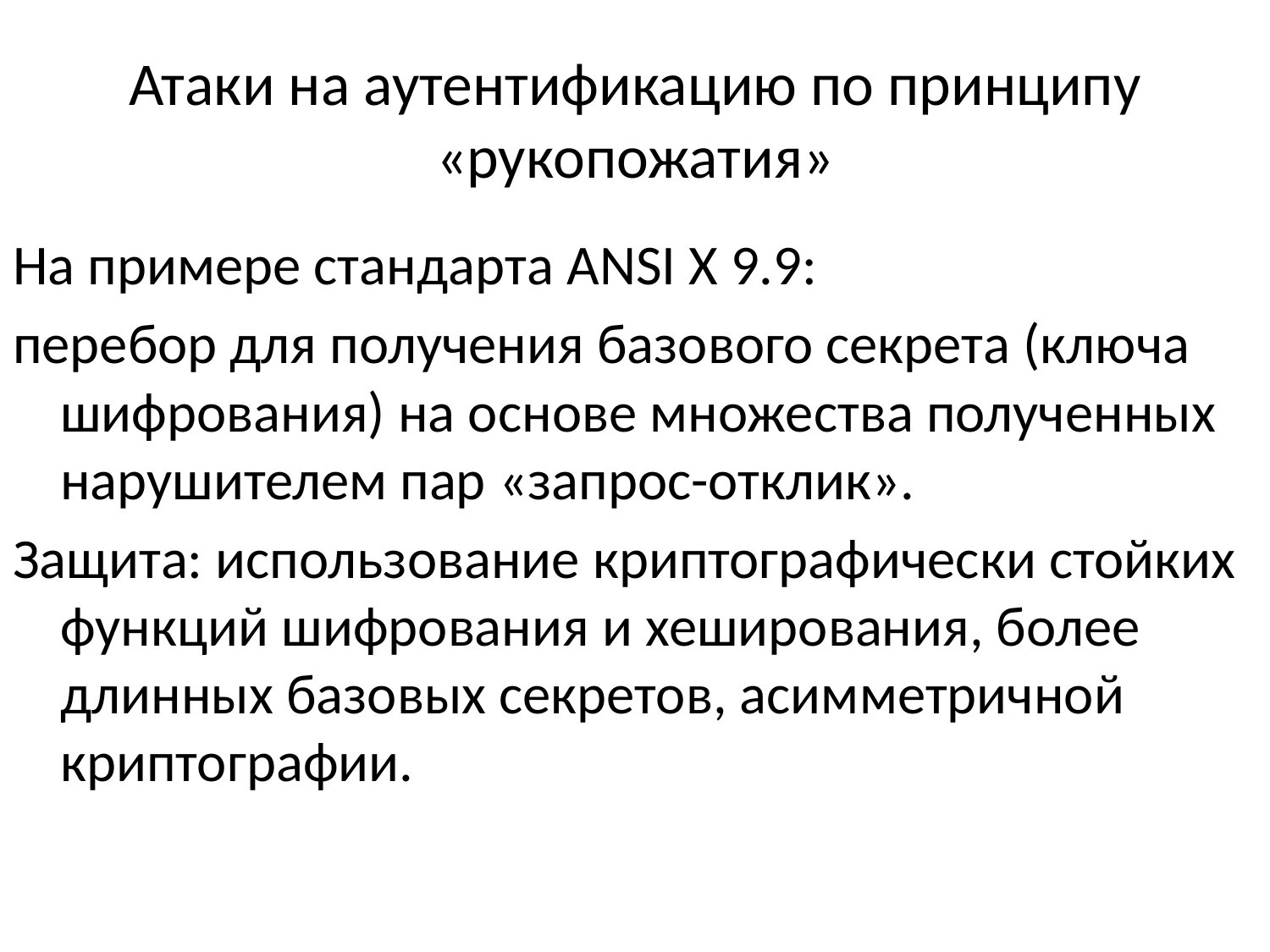

# Атаки на аутентификацию по принципу «рукопожатия»
На примере стандарта ANSI X 9.9:
перебор для получения базового секрета (ключа шифрования) на основе множества полученных нарушителем пар «запрос-отклик».
Защита: использование криптографически стойких функций шифрования и хеширования, более длинных базовых секретов, асимметричной криптографии.